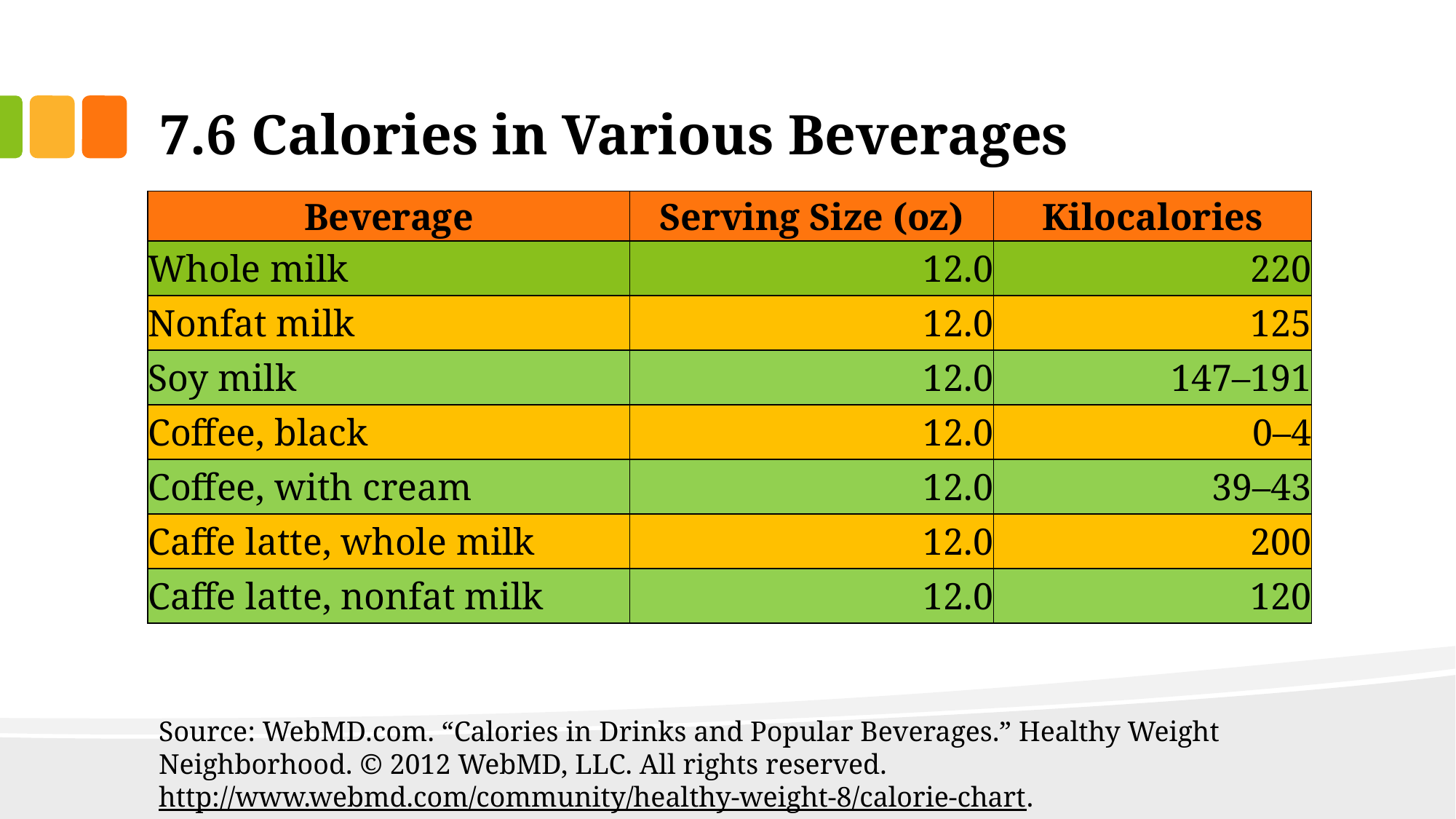

# 7.6 Calories in Various Beverages
| Beverage | Serving Size (oz) | Kilocalories |
| --- | --- | --- |
| Whole milk | 12.0 | 220 |
| Nonfat milk | 12.0 | 125 |
| Soy milk | 12.0 | 147–191 |
| Coffee, black | 12.0 | 0–4 |
| Coffee, with cream | 12.0 | 39–43 |
| Caffe latte, whole milk | 12.0 | 200 |
| Caffe latte, nonfat milk | 12.0 | 120 |
Source: WebMD.com. “Calories in Drinks and Popular Beverages.” Healthy Weight Neighborhood. © 2012 WebMD, LLC. All rights reserved.
http://www.webmd.com/community/healthy-weight-8/calorie-chart.